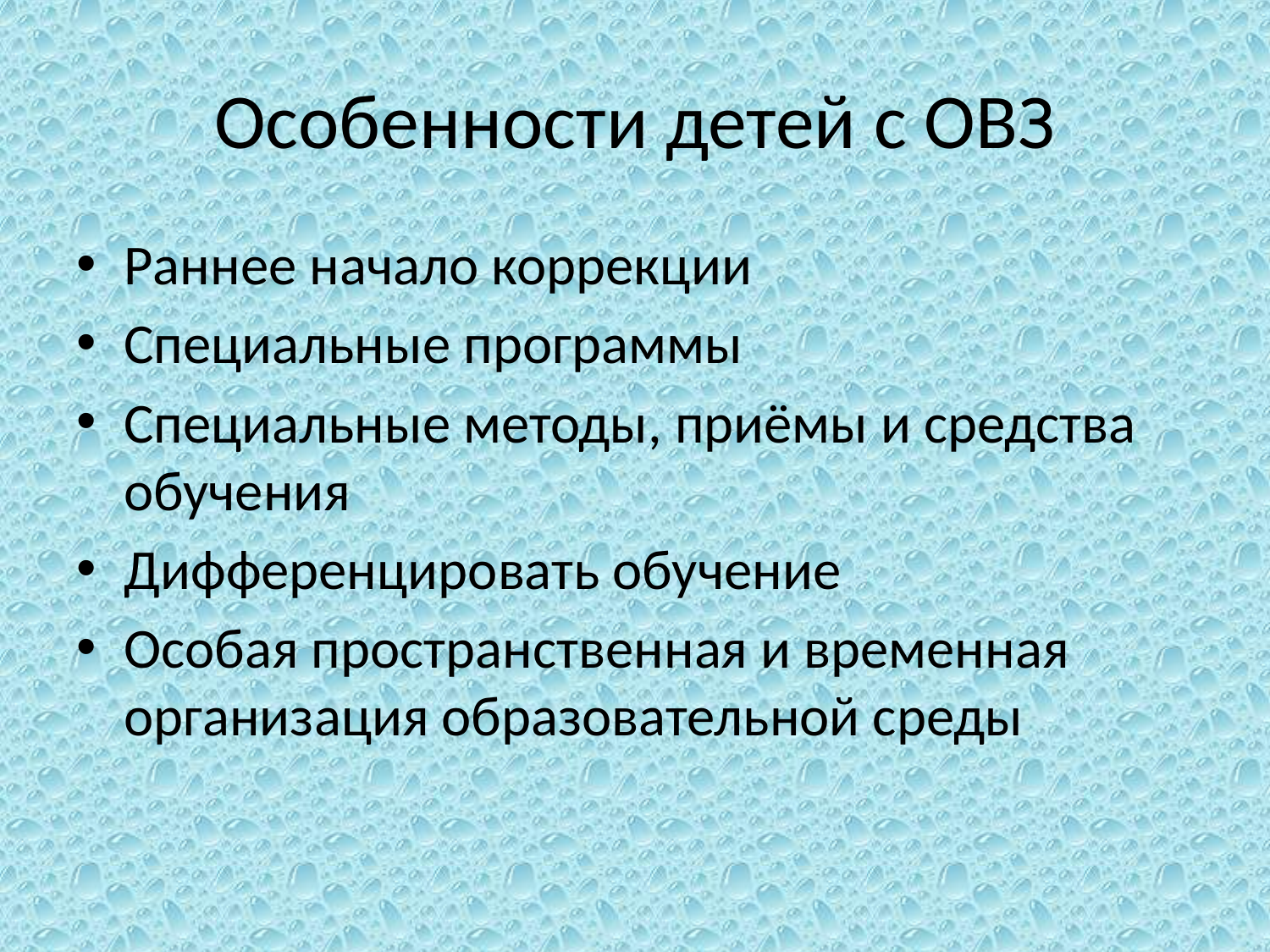

# Особенности детей с ОВЗ
Раннее начало коррекции
Специальные программы
Специальные методы, приёмы и средства обучения
Дифференцировать обучение
Особая пространственная и временная организация образовательной среды